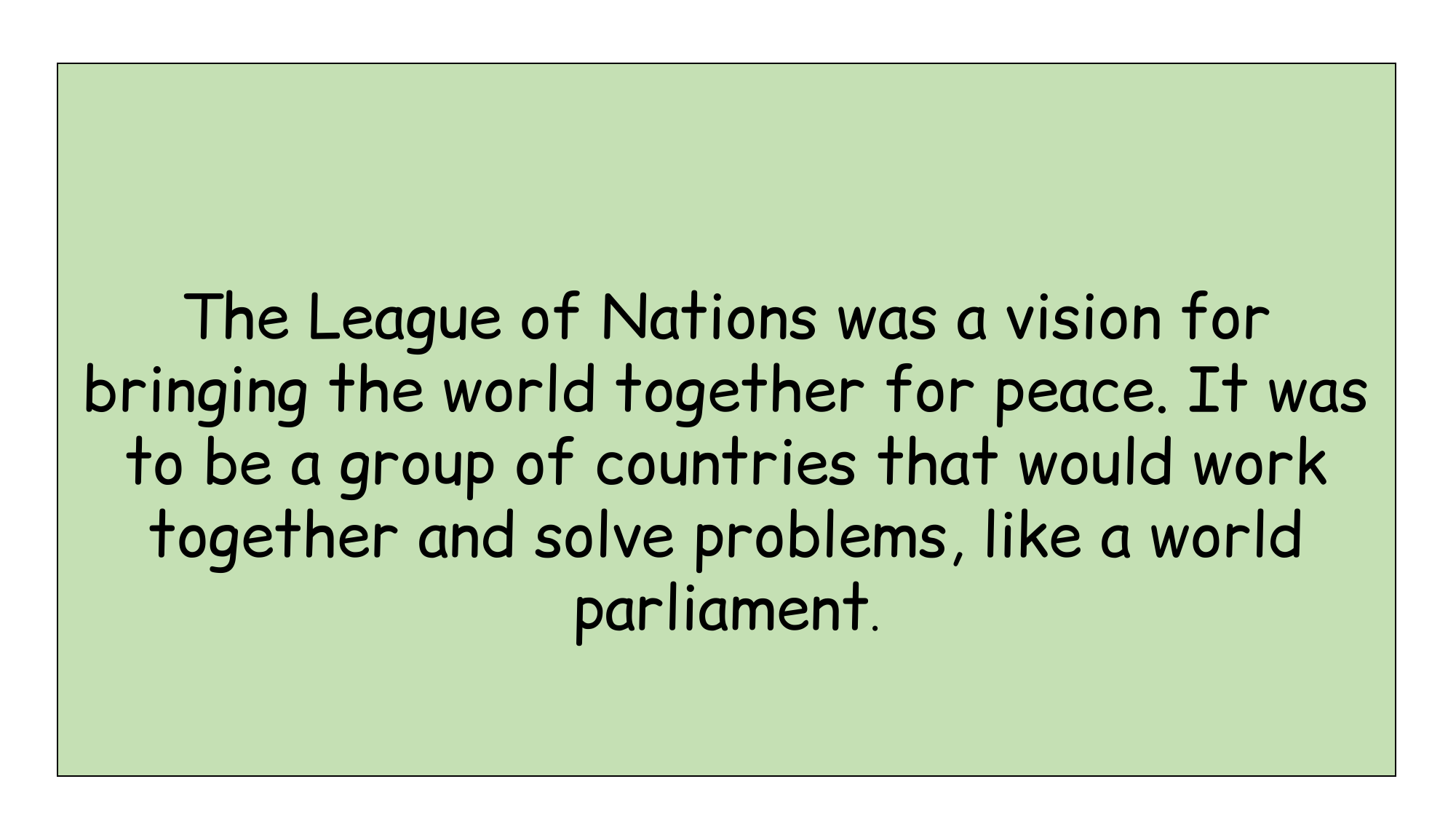

The League of Nations was a vision for bringing the world together for peace. It was to be a group of countries that would work together and solve problems, like a world parliament.